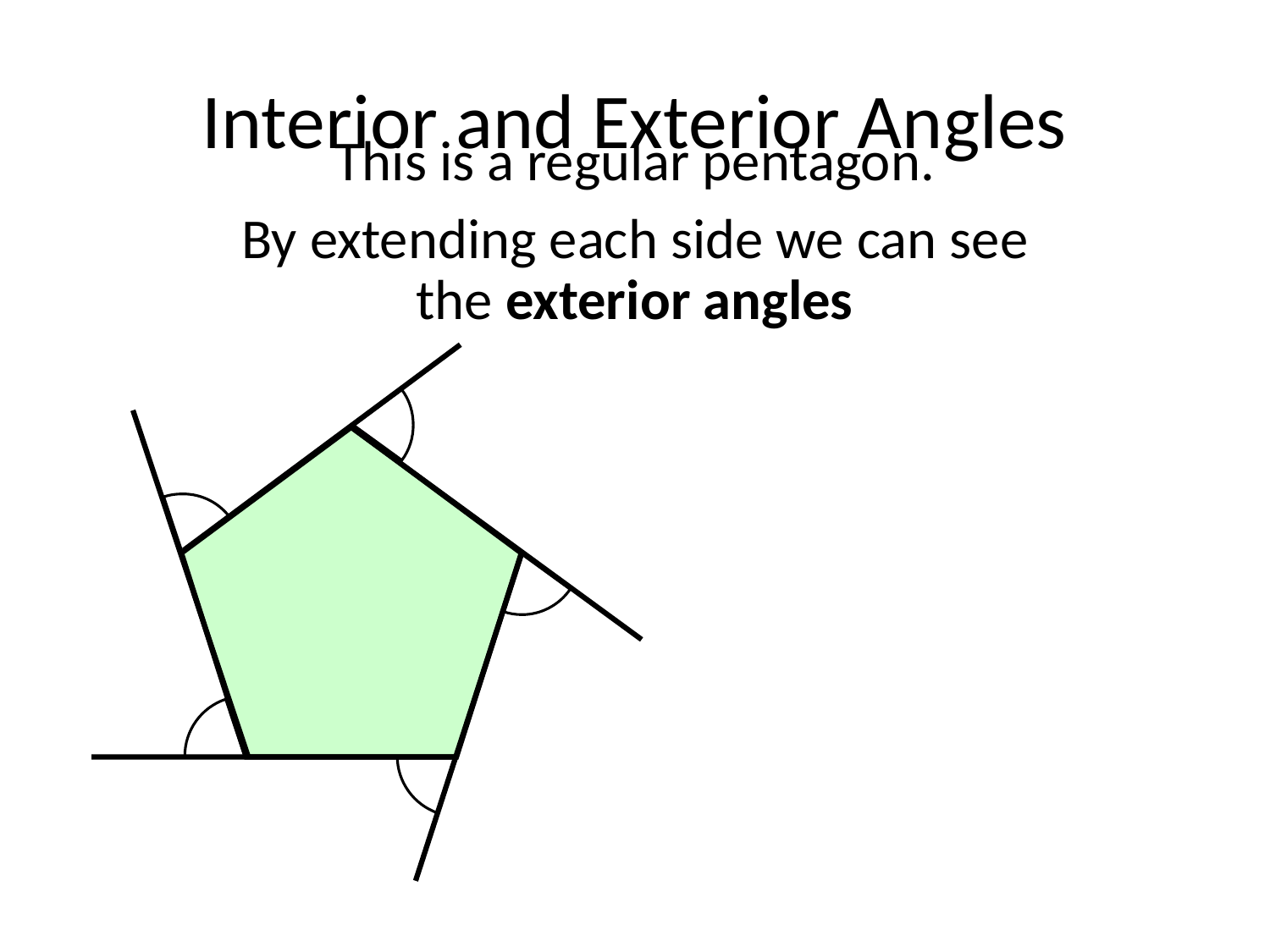

# Interior and Exterior Angles
This is a regular pentagon.
By extending each side we can see
the exterior angles